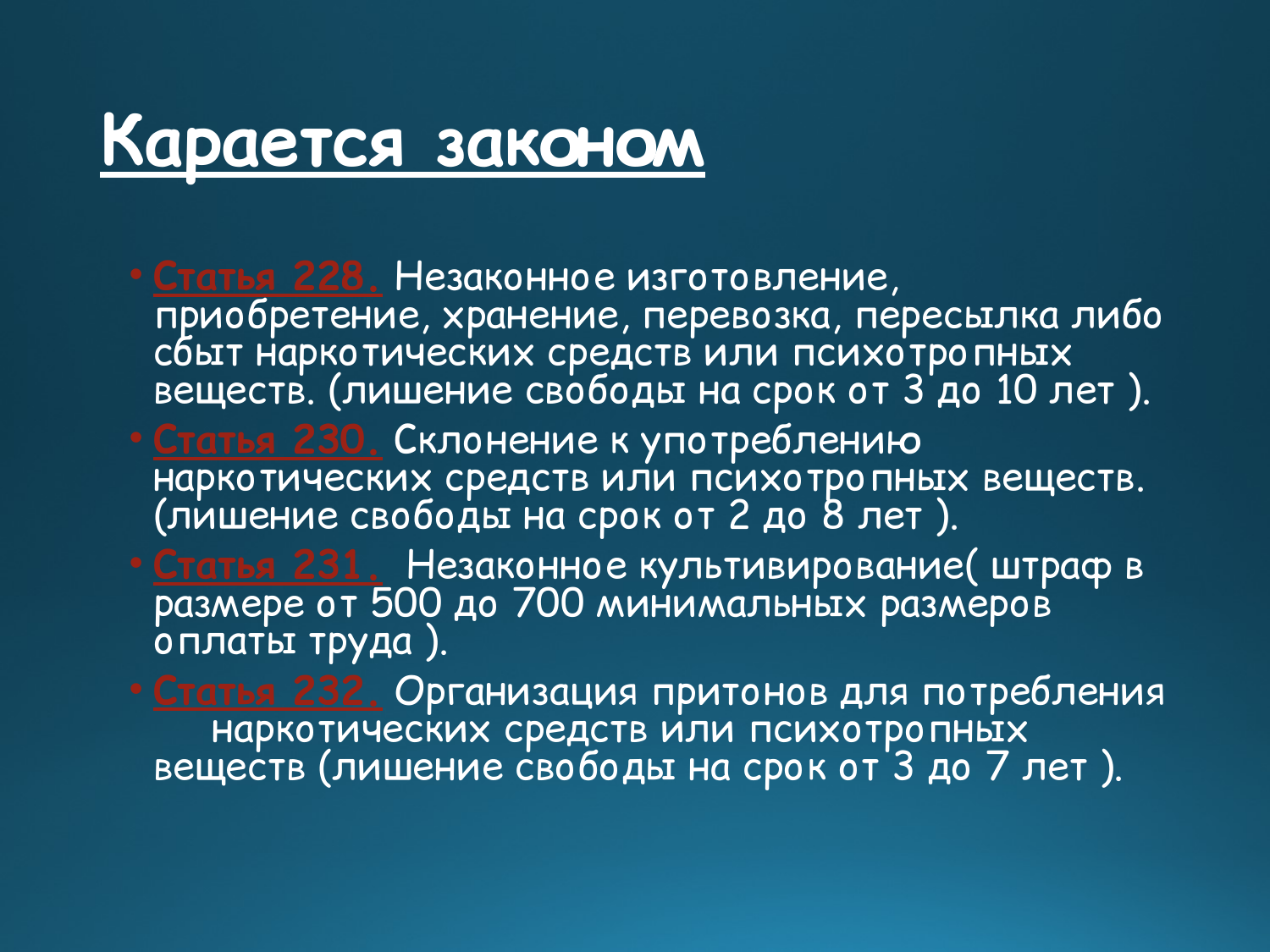

# Карается законом
Статья 228. Незаконное изготовление, приобретение, хранение, перевозка, пересылка либо сбыт наркотических средств или психотропных веществ. (лишение свободы на срок от 3 до 10 лет ).
Статья 230. Склонение к употреблению наркотических средств или психотропных веществ.(лишение свободы на срок от 2 до 8 лет ).
Статья 231.  Незаконное культивирование( штраф в размере от 500 до 700 минимальных размеров оплаты труда ).
Статья 232. Организация притонов для потребления      наркотических средств или психотропных веществ (лишение свободы на срок от 3 до 7 лет ).